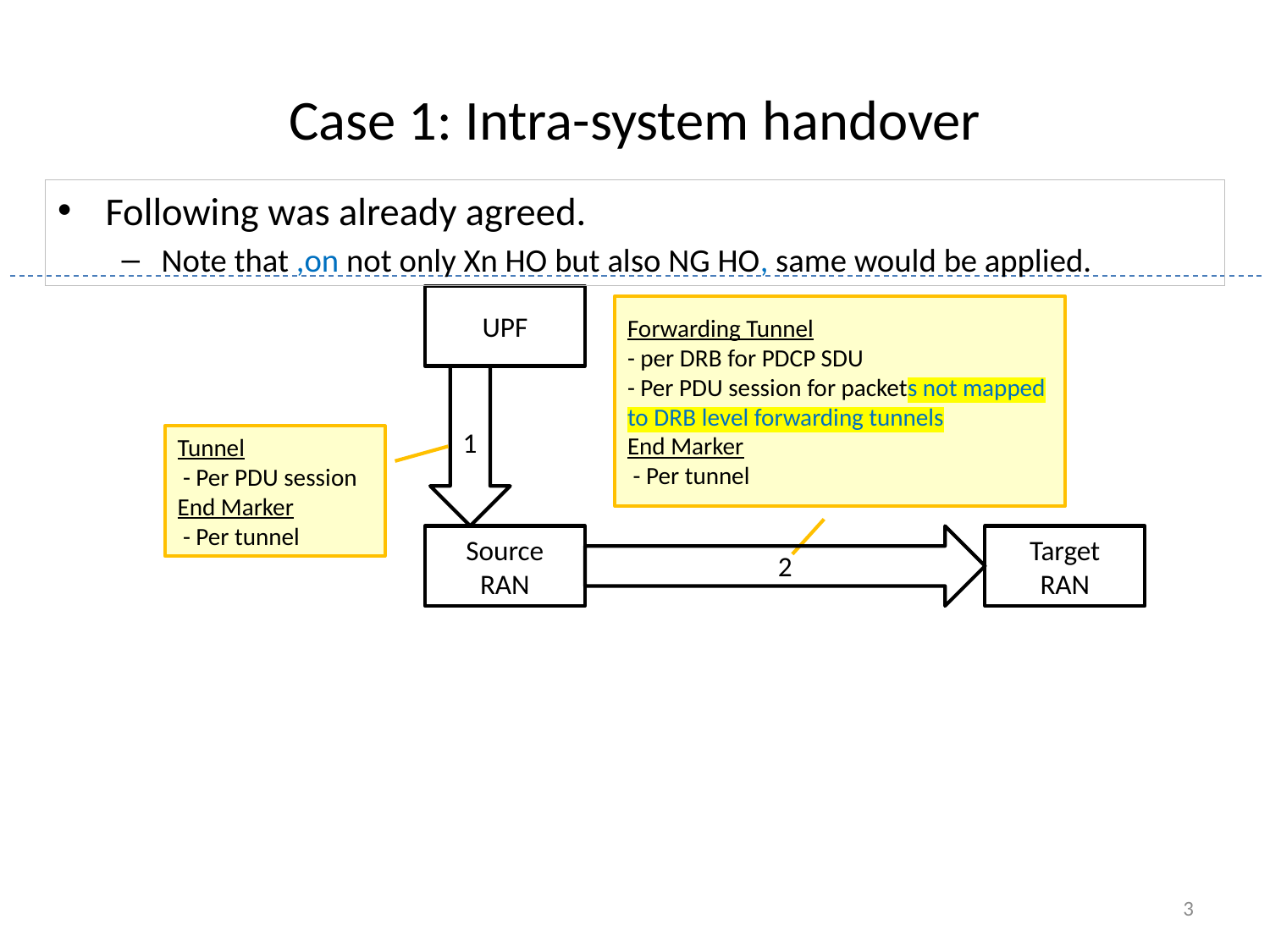

# Case 1: Intra-system handover
Following was already agreed.
Note that ,on not only Xn HO but also NG HO, same would be applied.
UPF
Forwarding Tunnel
- per DRB for PDCP SDU
- Per PDU session for packets not mapped to DRB level forwarding tunnels
End Marker
 - Per tunnel

1
Tunnel
 - Per PDU session
End Marker
 - Per tunnel
Source
RAN
Target
RAN
2
3